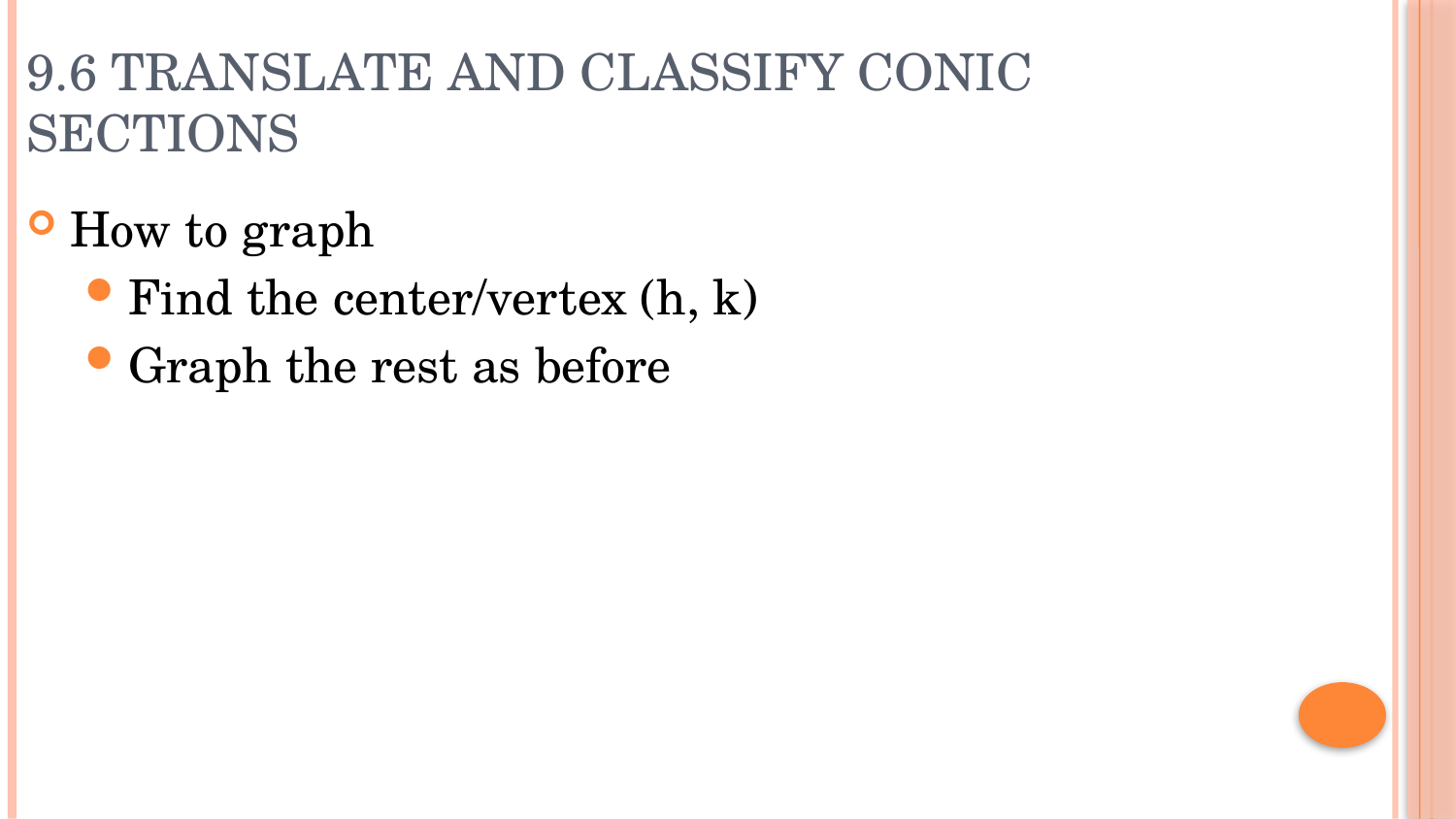

# 9.6 Translate and Classify Conic Sections
How to graph
Find the center/vertex (h, k)
Graph the rest as before